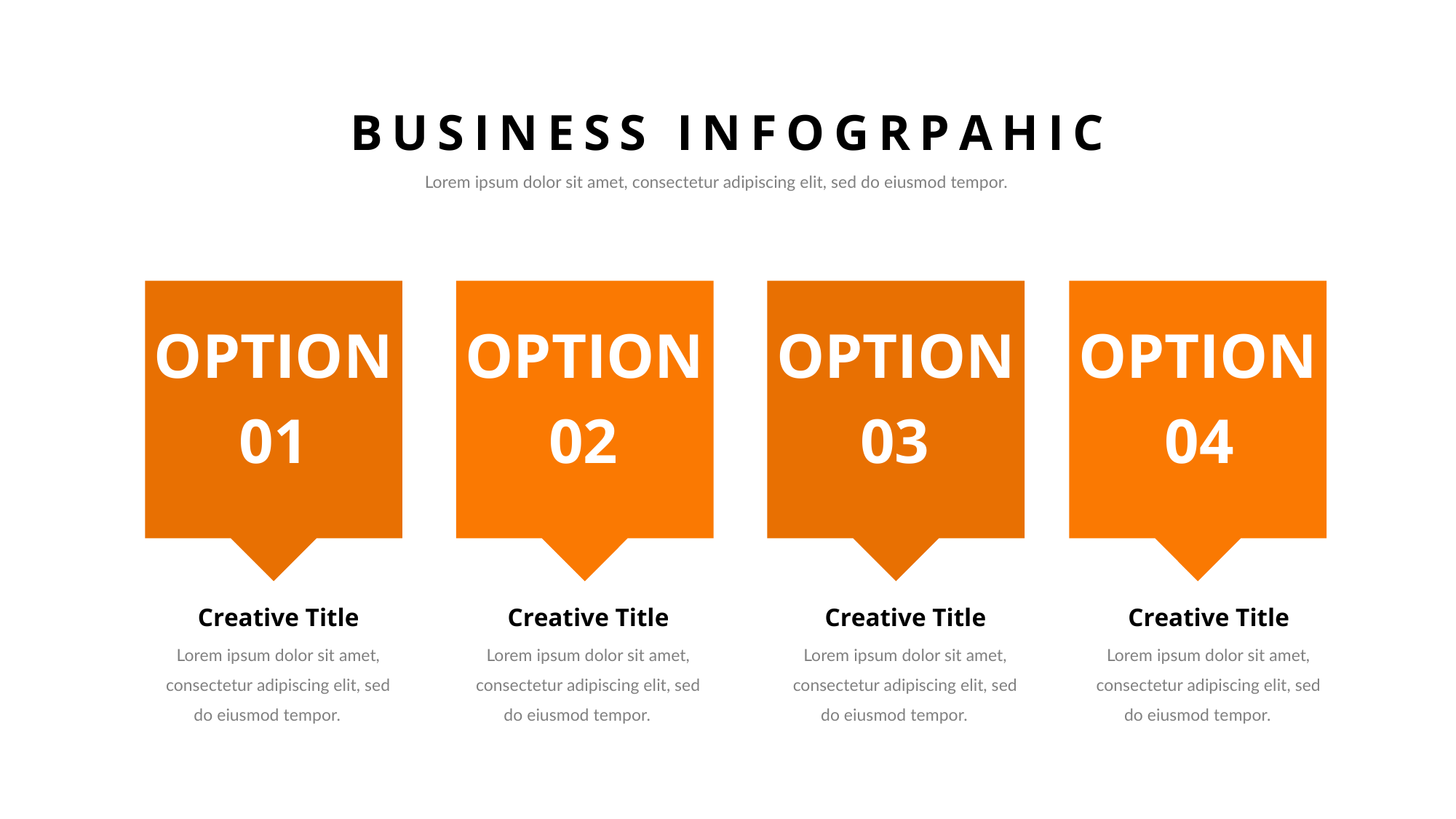

BUSINESS INFOGRPAHIC
Lorem ipsum dolor sit amet, consectetur adipiscing elit, sed do eiusmod tempor.

OPTION
OPTION
OPTION
OPTION
01
02
03
04
Creative Title
Creative Title
Creative Title
Creative Title
Lorem ipsum dolor sit amet, consectetur adipiscing elit, sed do eiusmod tempor.
Lorem ipsum dolor sit amet, consectetur adipiscing elit, sed do eiusmod tempor.
Lorem ipsum dolor sit amet, consectetur adipiscing elit, sed do eiusmod tempor.
Lorem ipsum dolor sit amet, consectetur adipiscing elit, sed do eiusmod tempor.